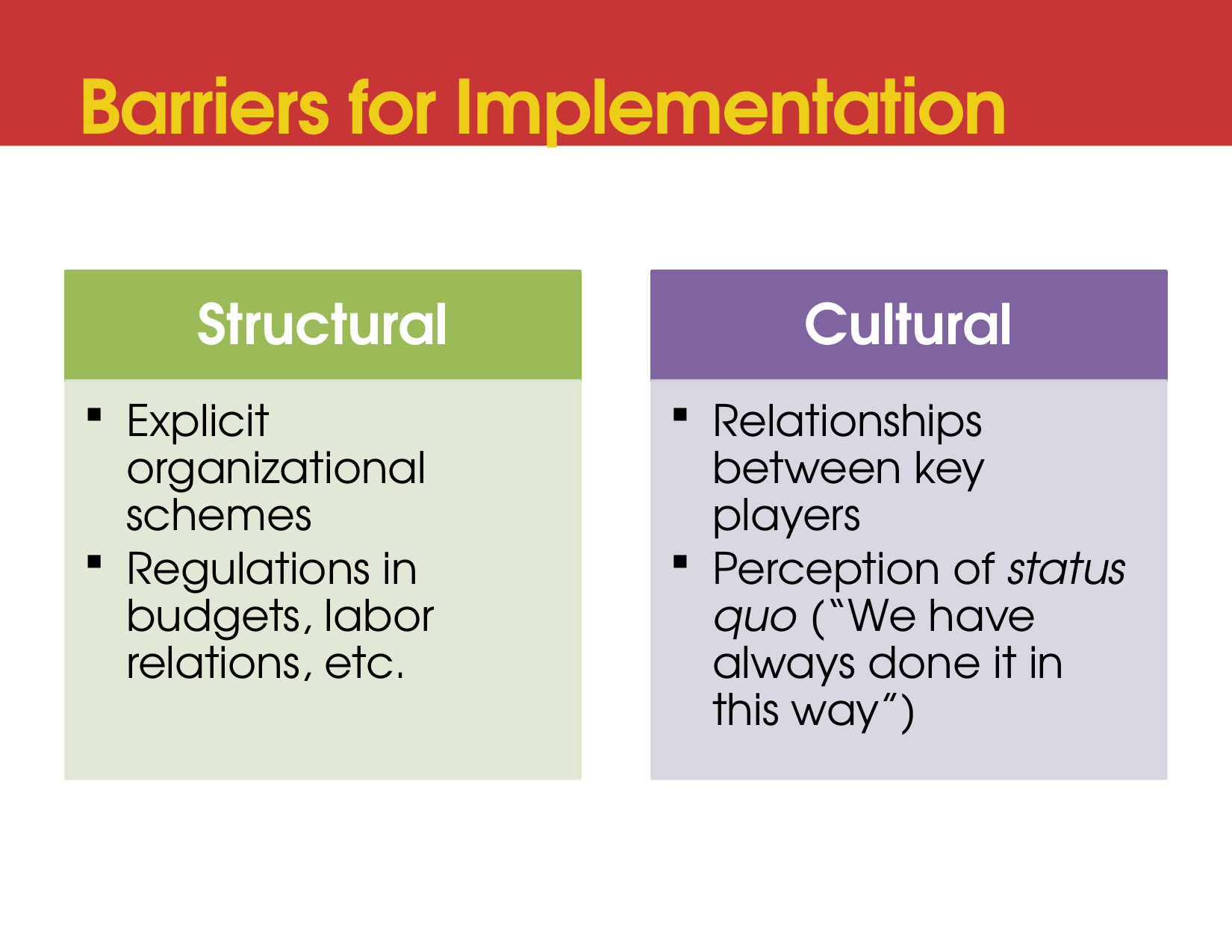

Barriers for Implementation
Structural
Explicit organizational schemes
Regulations in budgets, labor relations, etc.
Cultural
Relationships between key players
Perception of status quo (“We have always done it in this way”)